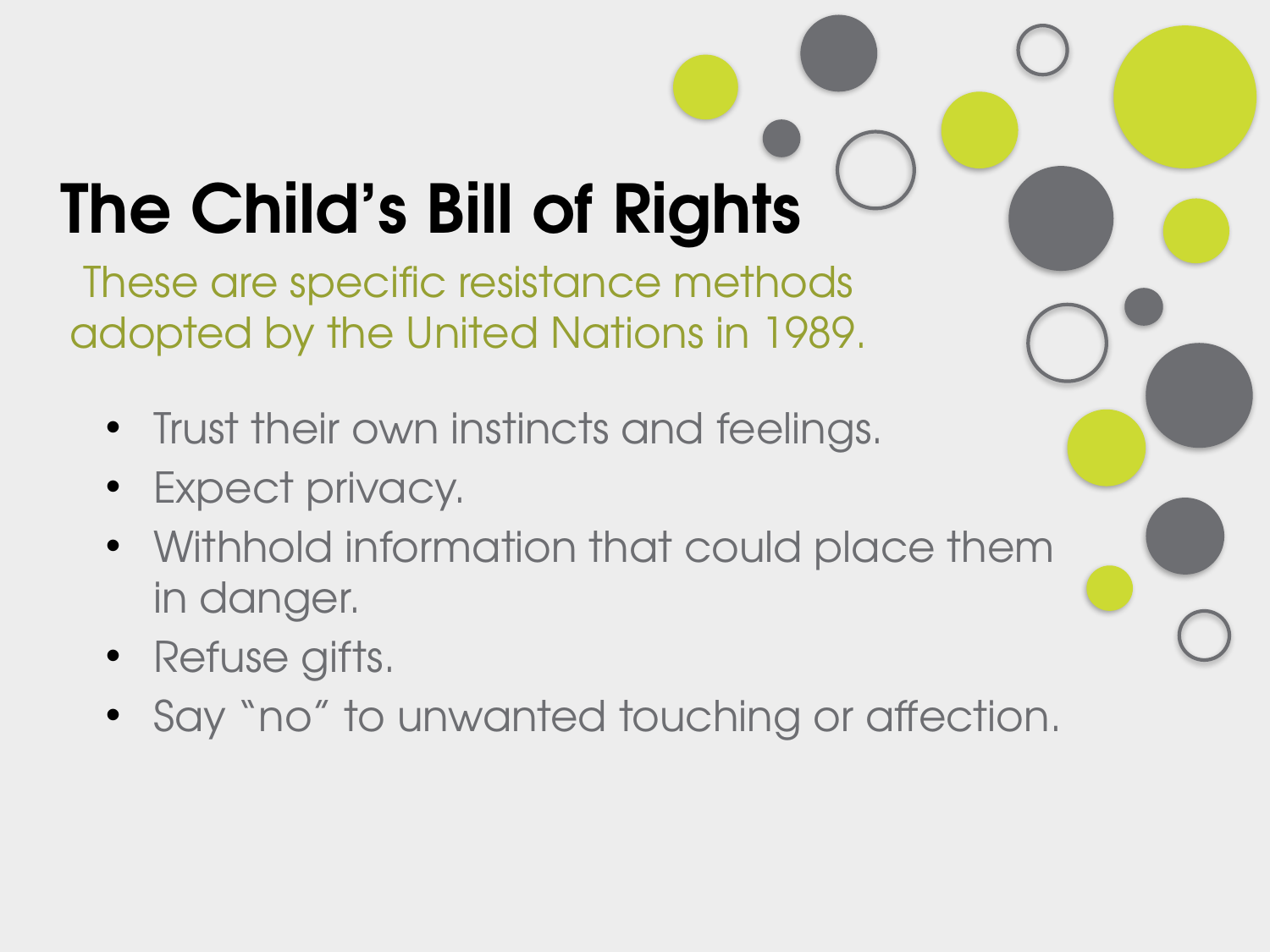

The Child’s Bill of Rights
# These are specific resistance methods adopted by the United Nations in 1989.
Trust their own instincts and feelings.
Expect privacy.
Withhold information that could place them in danger.
Refuse gifts.
Say “no” to unwanted touching or affection.